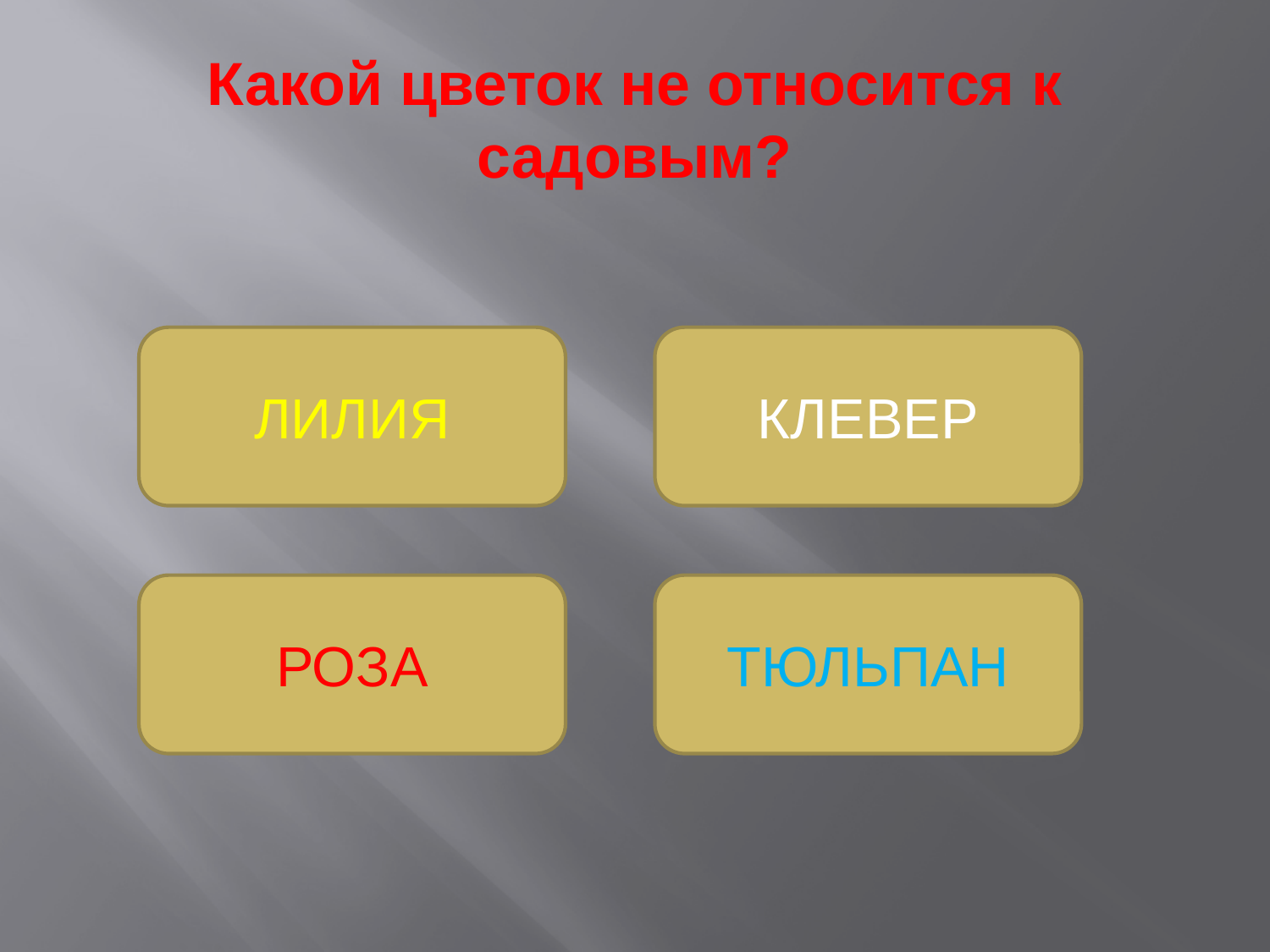

# Какой цветок не относится к садовым?

ЛИЛИЯ
КЛЕВЕР
РОЗА
ТЮЛЬПАН